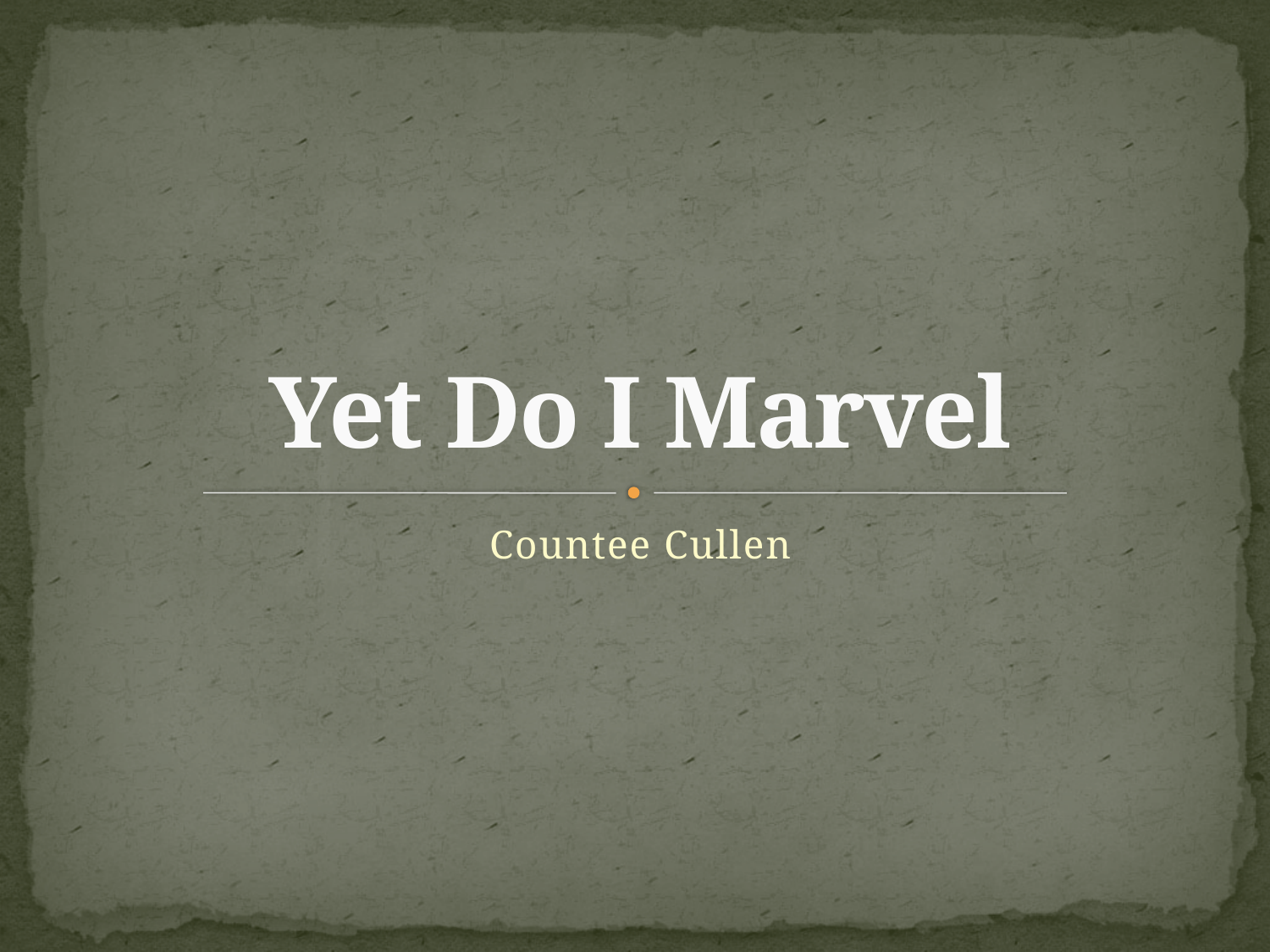

# Yet Do I Marvel
Countee Cullen